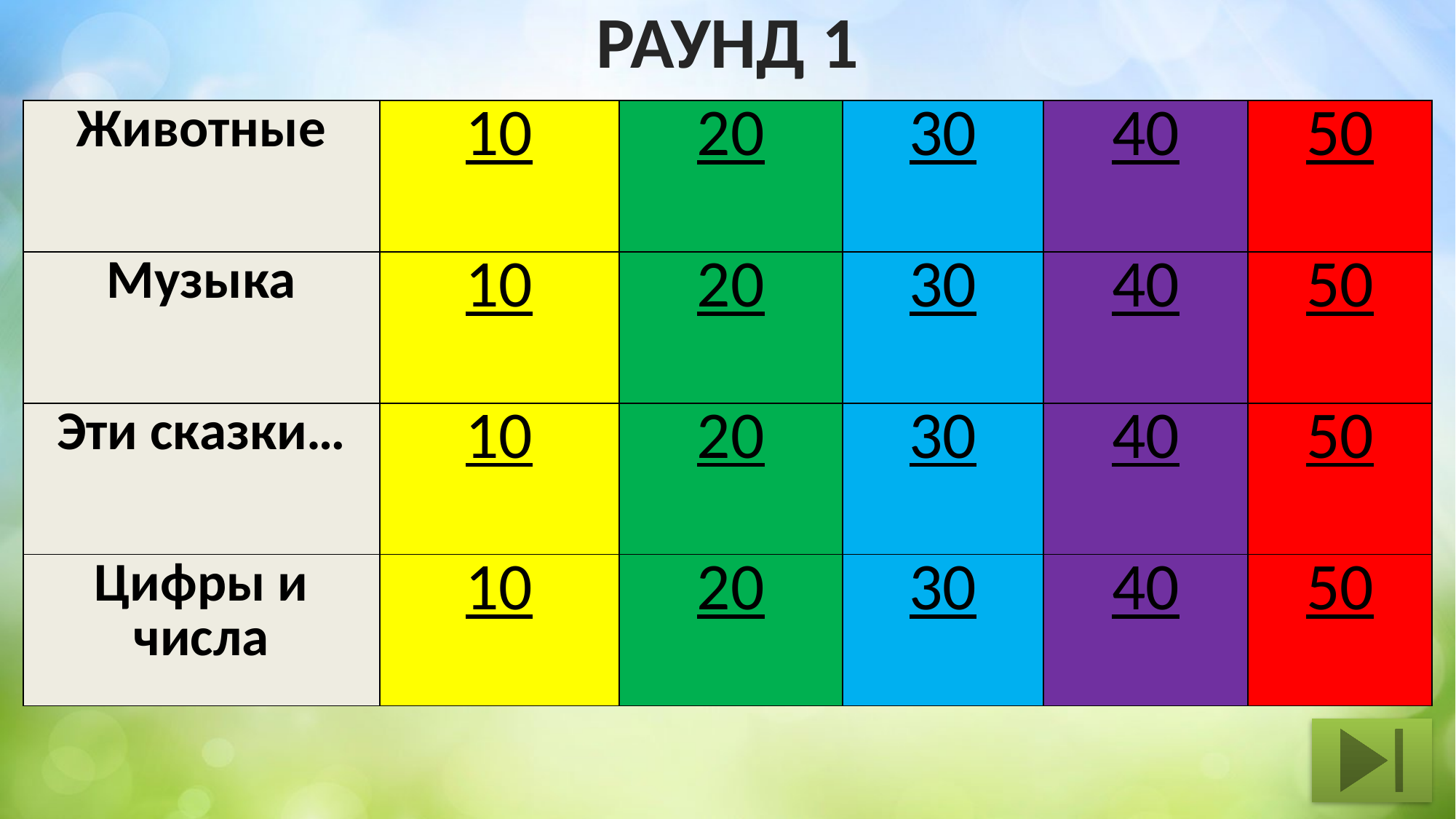

# РАУНД 1
| Животные | 10 | 20 | 30 | 40 | 50 |
| --- | --- | --- | --- | --- | --- |
| Музыка | 10 | 20 | 30 | 40 | 50 |
| Эти сказки… | 10 | 20 | 30 | 40 | 50 |
| Цифры и числа | 10 | 20 | 30 | 40 | 50 |